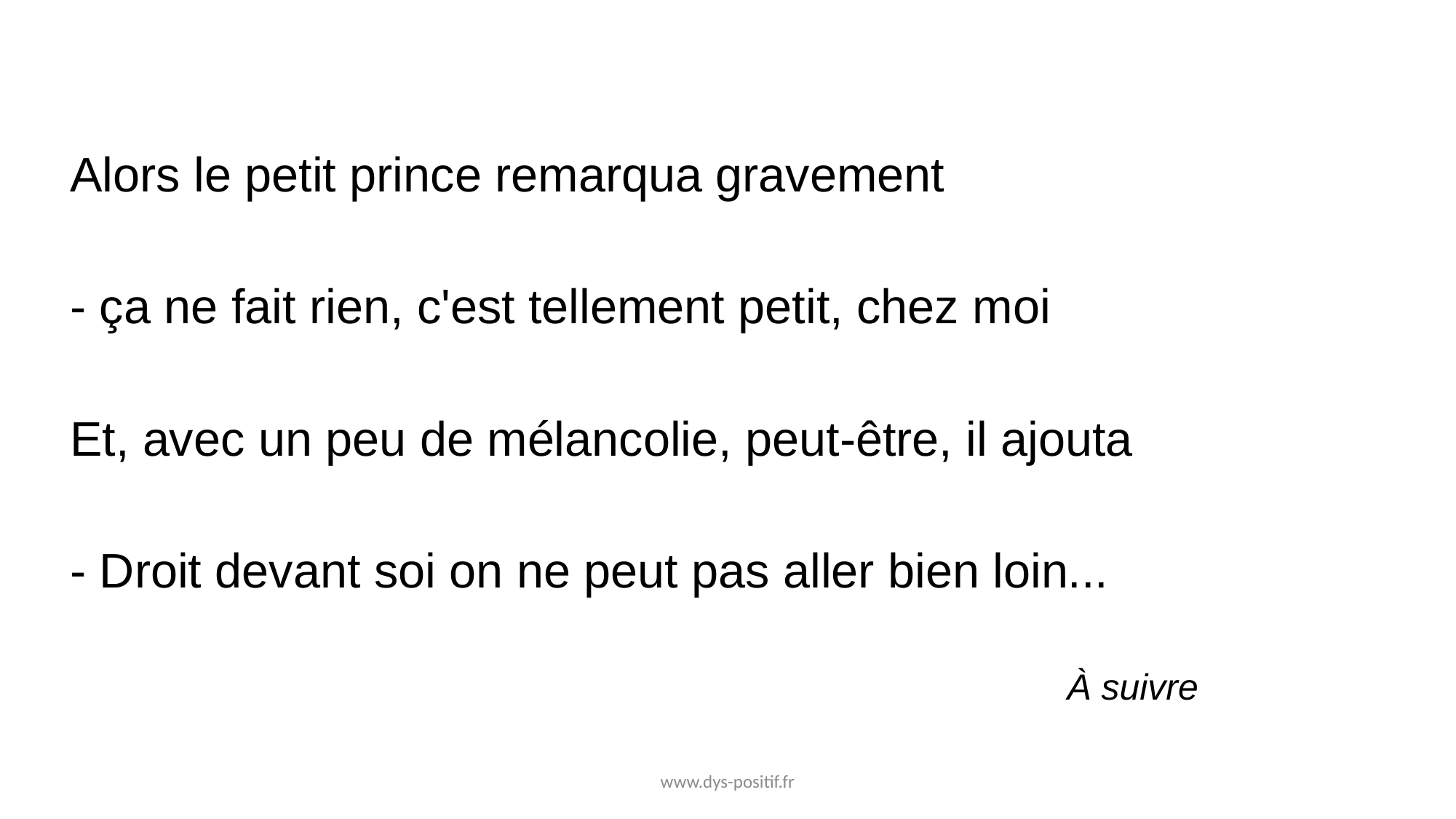

Alors le petit prince remarqua gravement
- ça ne fait rien, c'est tellement petit, chez moi
Et, avec un peu de mélancolie, peut-être, il ajouta
- Droit devant soi on ne peut pas aller bien loin...
À suivre
www.dys-positif.fr